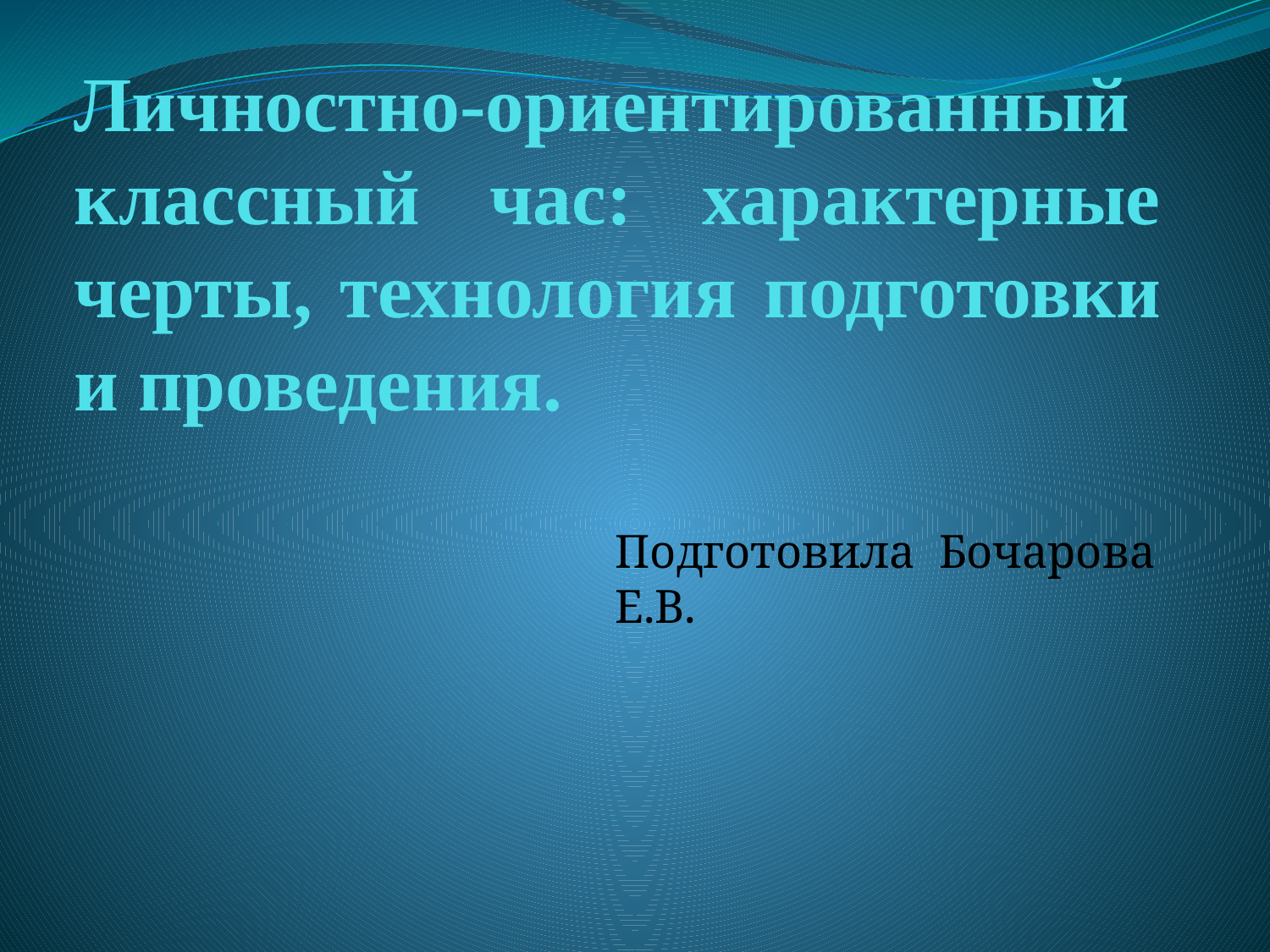

# Личностно-ориентированный классный час: характерные черты, технология подготовки и проведения.
Подготовила Бочарова Е.В.